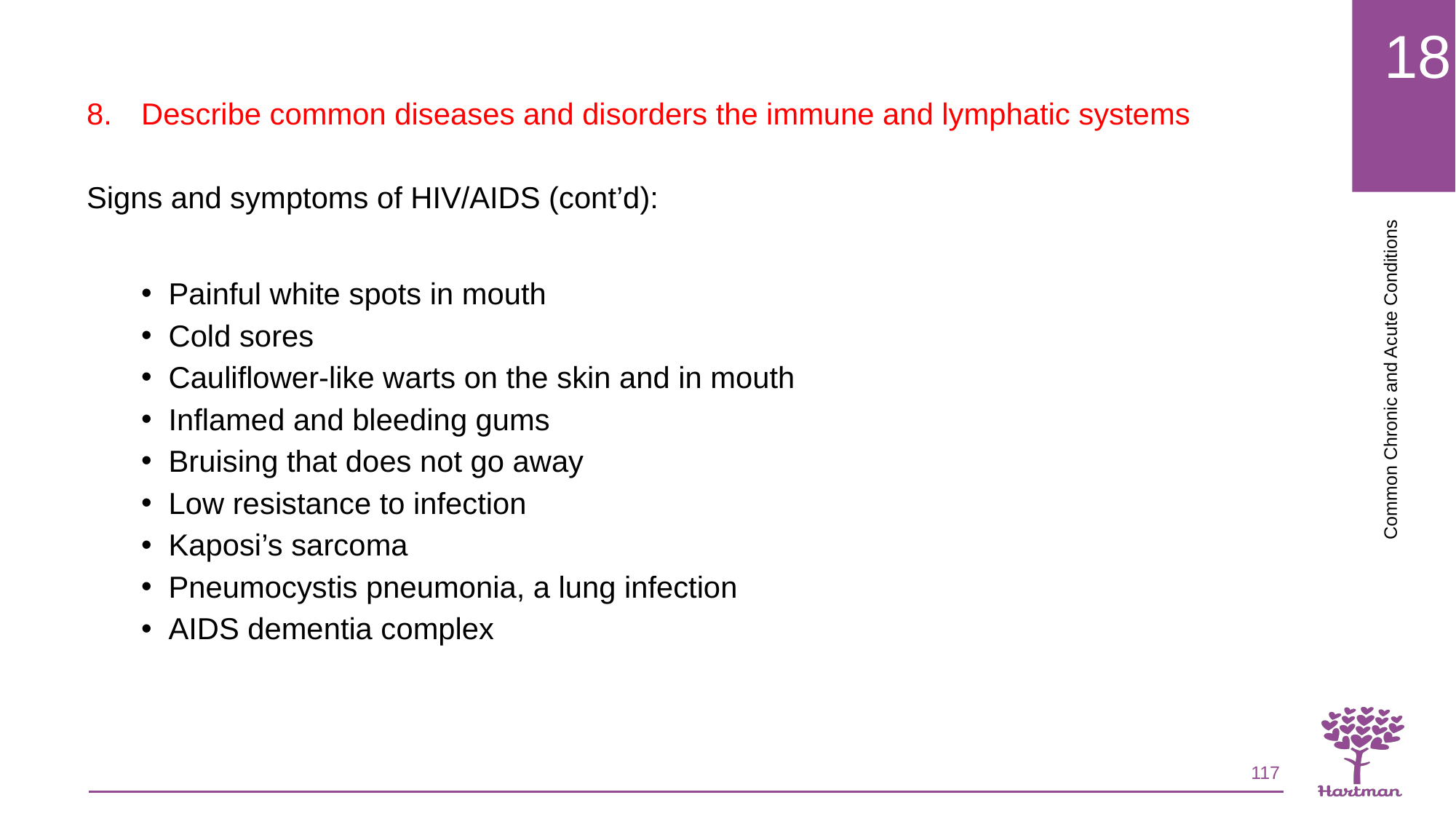

Describe common diseases and disorders the immune and lymphatic systems

Signs and symptoms of HIV/AIDS (cont’d):

Painful white spots in mouth
Cold sores
Cauliflower-like warts on the skin and in mouth
Inflamed and bleeding gums
Bruising that does not go away
Low resistance to infection
Kaposi’s sarcoma
Pneumocystis pneumonia, a lung infection
AIDS dementia complex

117